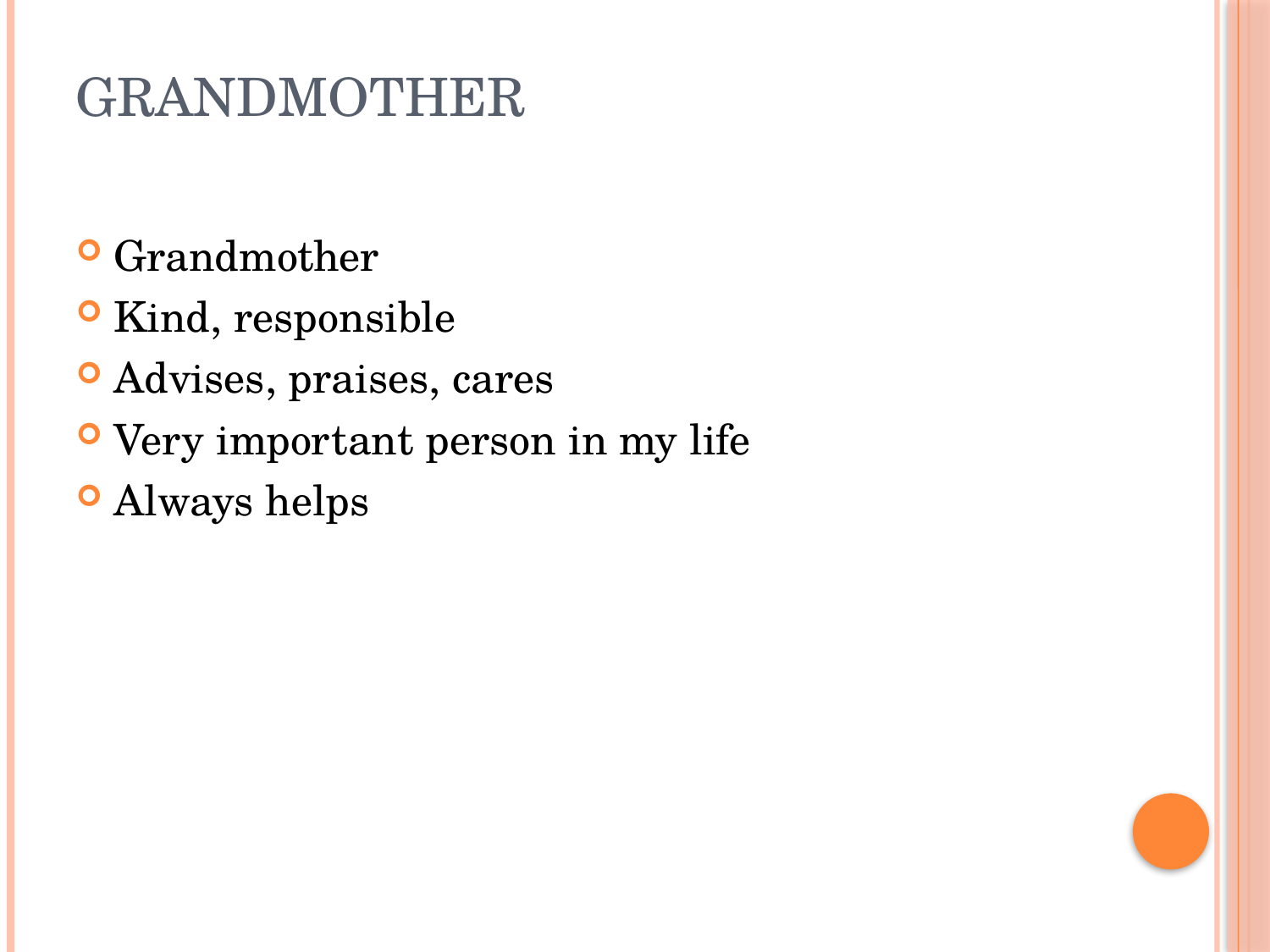

# Grandmother
Grandmother
Kind, responsible
Advises, praises, cares
Very important person in my life
Always helps